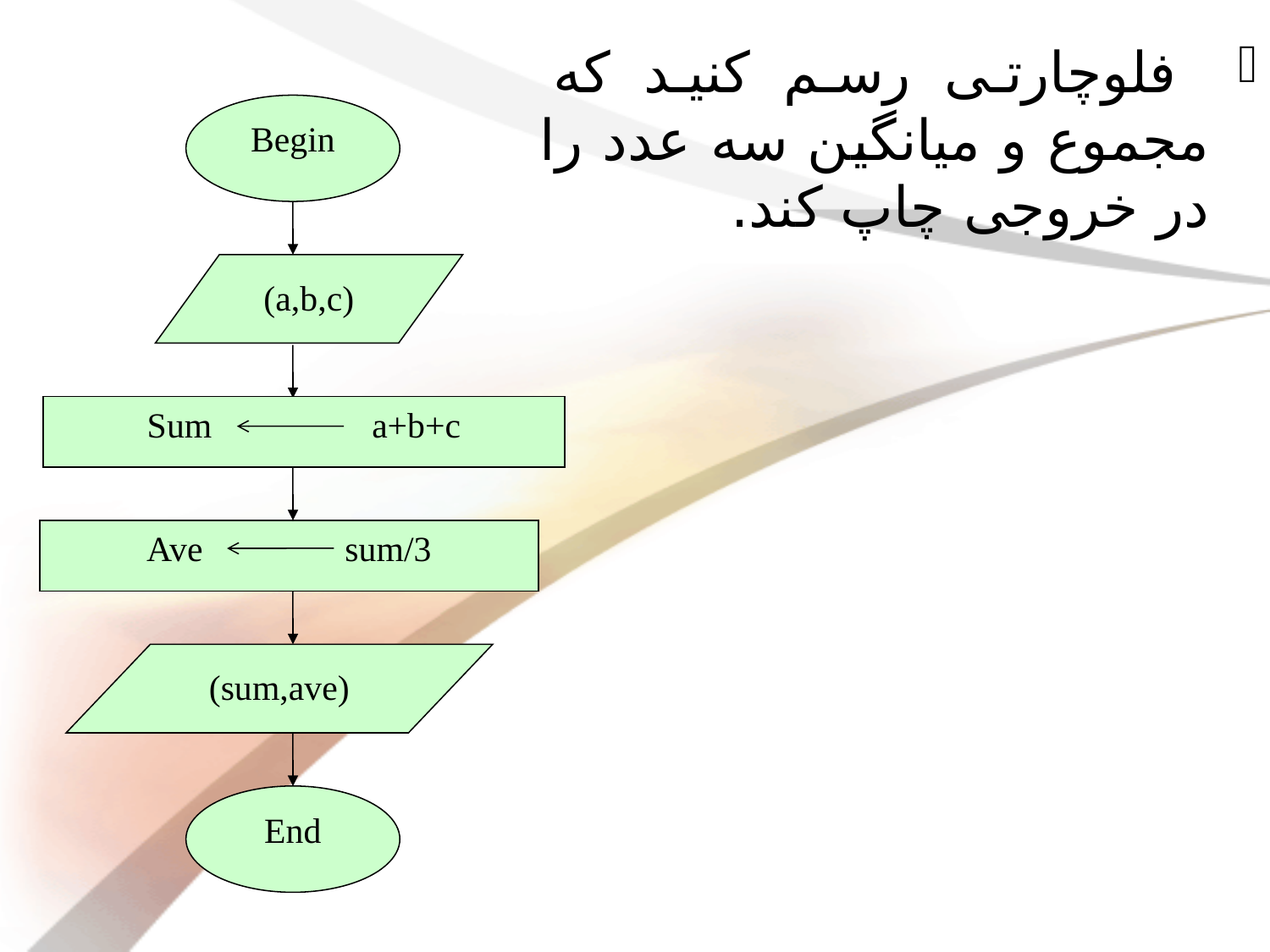

فلوچارتی رسم کنید که مجموع و میانگین سه عدد را در خروجی چاپ کند.
Begin

(a,b,c)

Sum                  a+b+c

Ave                sum/3

(sum,ave)

End